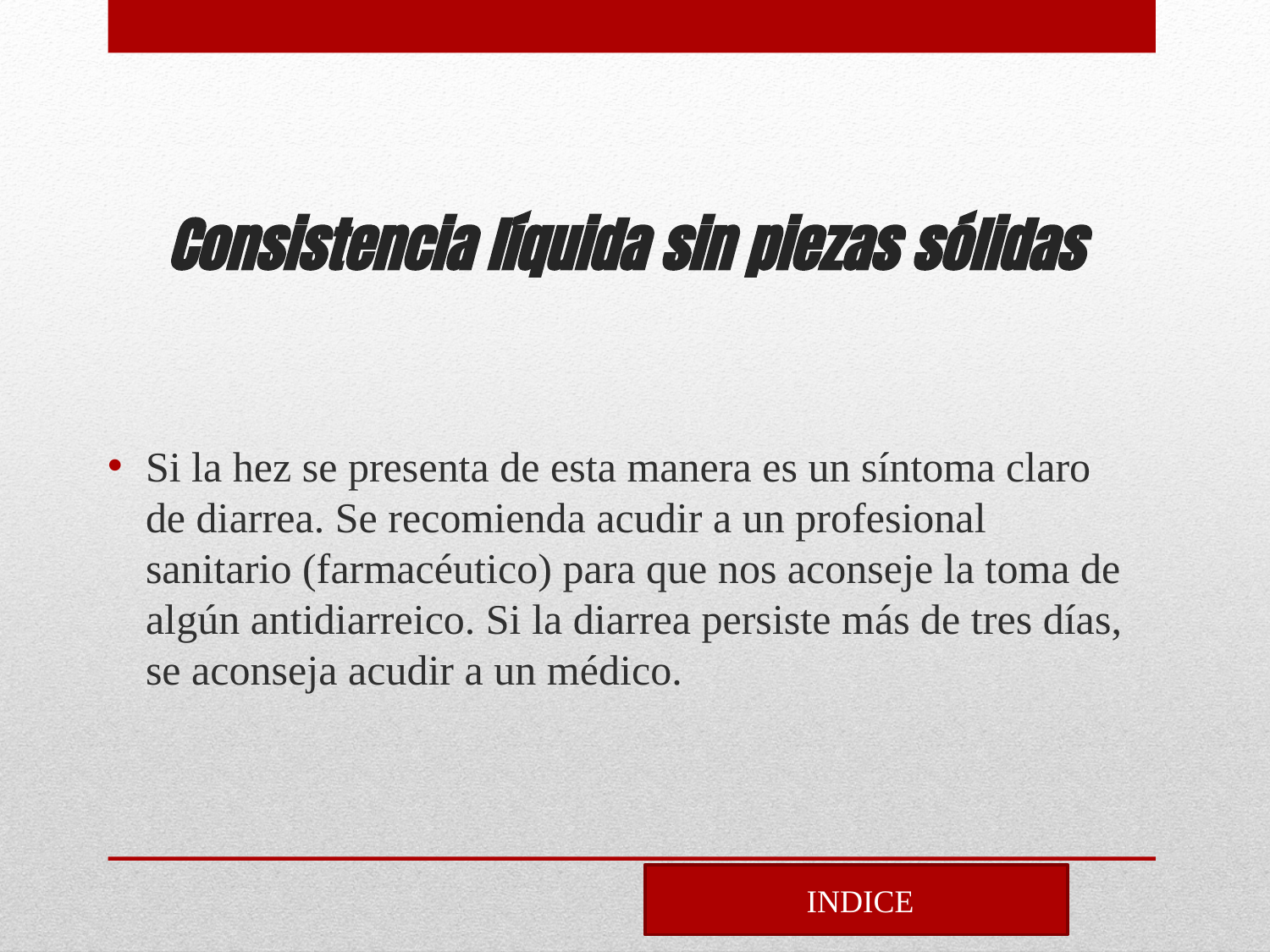

# Consistencia líquida sin piezas sólidas
Si la hez se presenta de esta manera es un síntoma claro de diarrea. Se recomienda acudir a un profesional sanitario (farmacéutico) para que nos aconseje la toma de algún antidiarreico. Si la diarrea persiste más de tres días, se aconseja acudir a un médico.

 INDICE